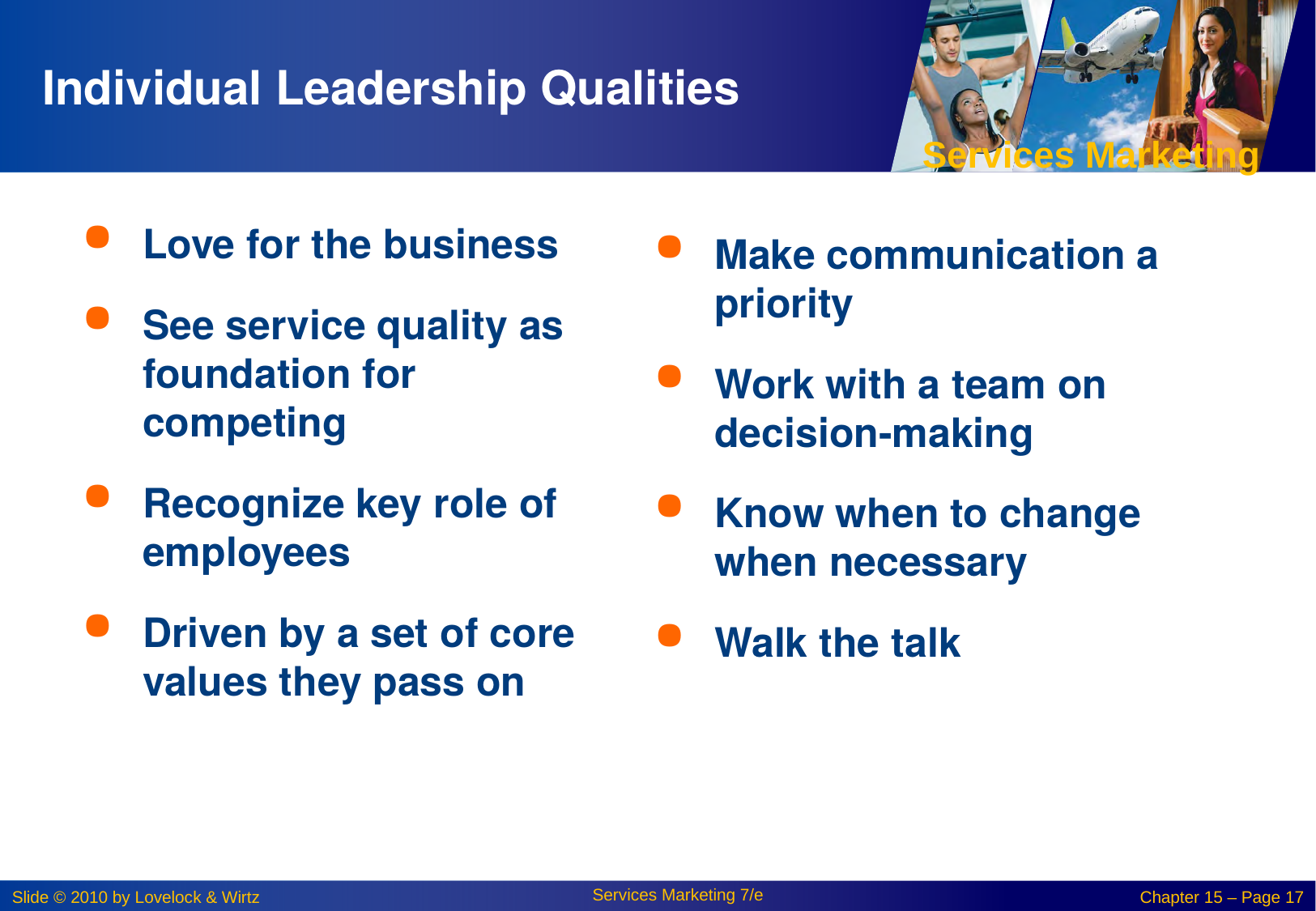

# Individual Leadership Qualities
Love for the business
See service quality as foundation for competing
Recognize key role of employees
Driven by a set of core values they pass on
Make communication a priority
Work with a team on decision-making
Know when to change when necessary
Walk the talk